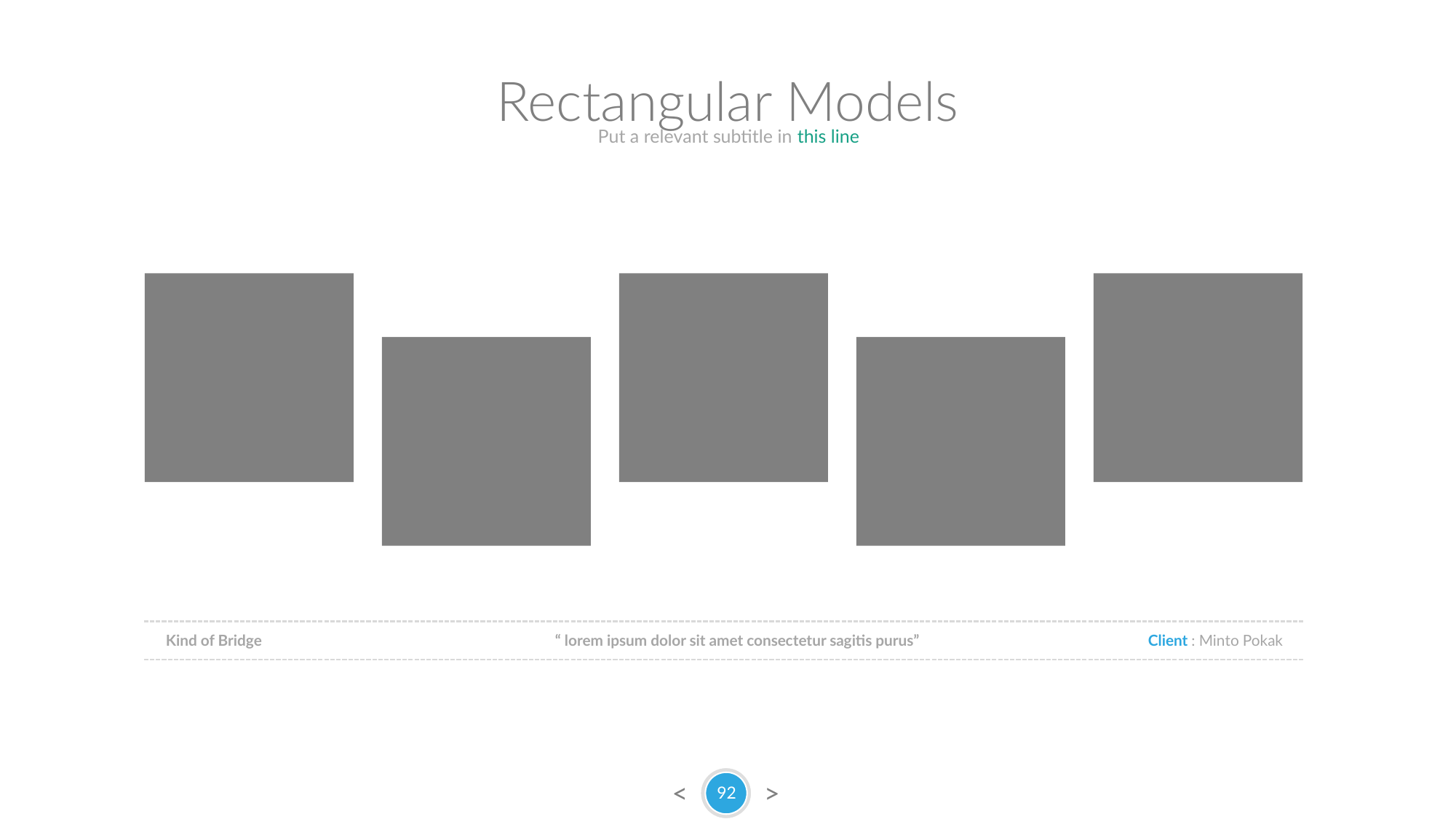

Rectangular Models
Put a relevant subtitle in this line

Kind of Bridge			                 “ lorem ipsum dolor sit amet consectetur sagitis purus”			Client : Minto Pokak
92